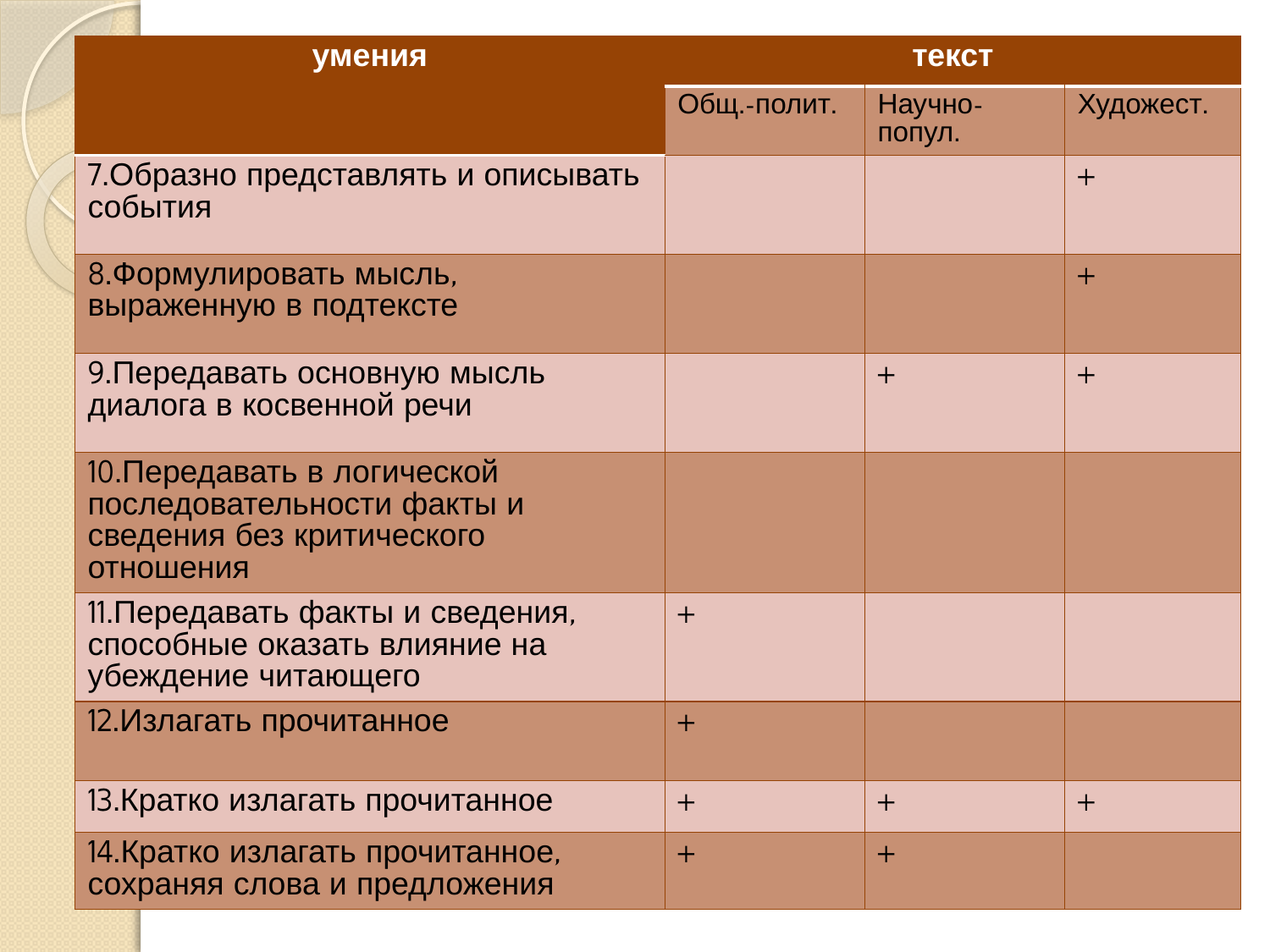

| умения | текст |  |  |
| --- | --- | --- | --- |
|  | Общ.-полит. | Научно-попул. | Художест. |
| 7.Образно представлять и описывать события |  |  | + |
| 8.Формулировать мысль, выраженную в подтексте |  |  | + |
| 9.Передавать основную мысль диалога в косвенной речи |  | + | + |
| 10.Передавать в логической последовательности факты и сведения без критического отношения |  |  |  |
| 11.Передавать факты и сведения, способные оказать влияние на убеждение читающего | + |  |  |
| 12.Излагать прочитанное | + |  |  |
| 13.Кратко излагать прочитанное | + | + | + |
| 14.Кратко излагать прочитанное, сохраняя слова и предложения | + | + |  |